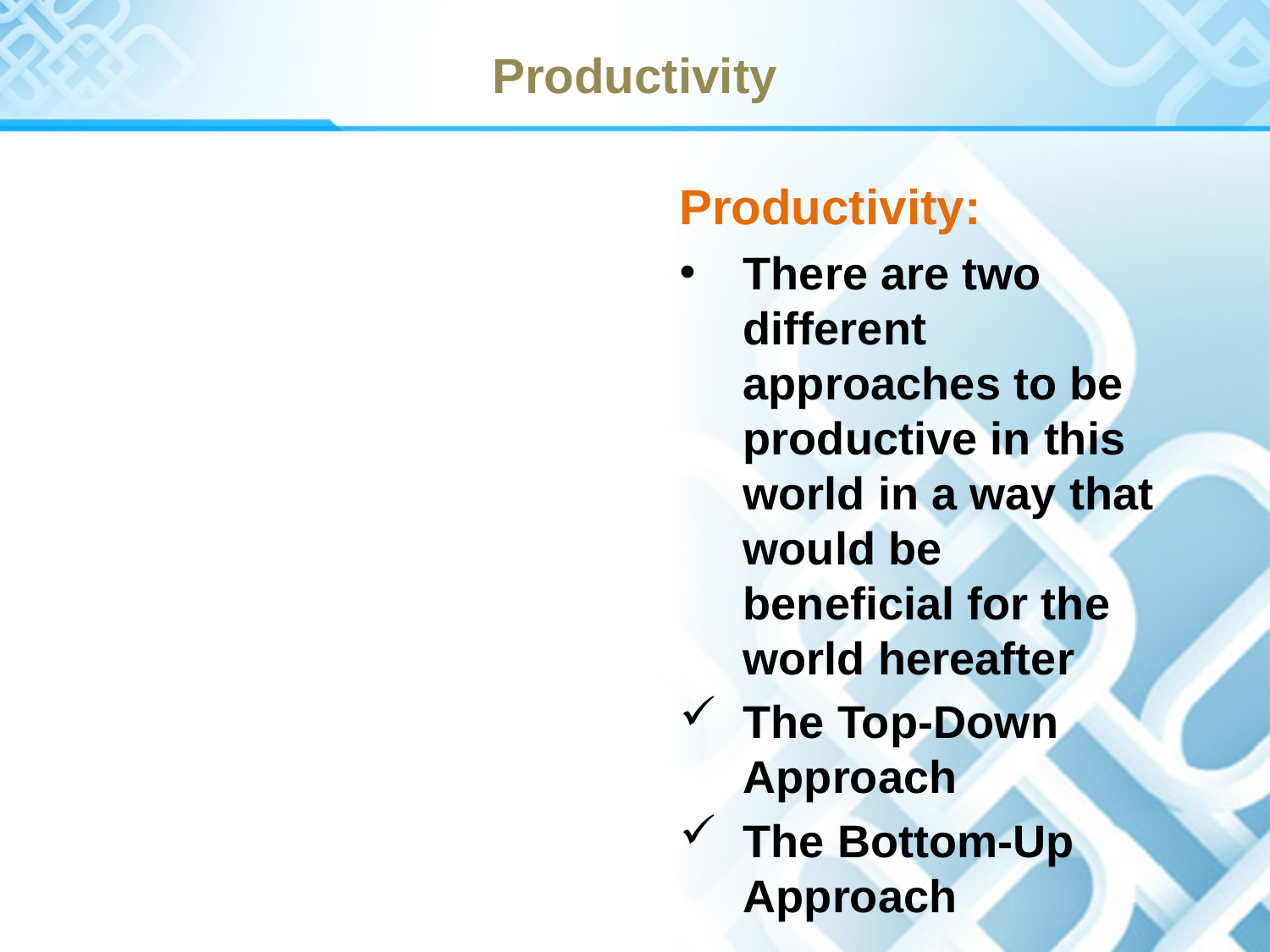

Productivity
Productivity:
There are two different approaches to be productive in this world in a way that would be beneficial for the world hereafter
The Top-Down Approach
The Bottom-Up Approach